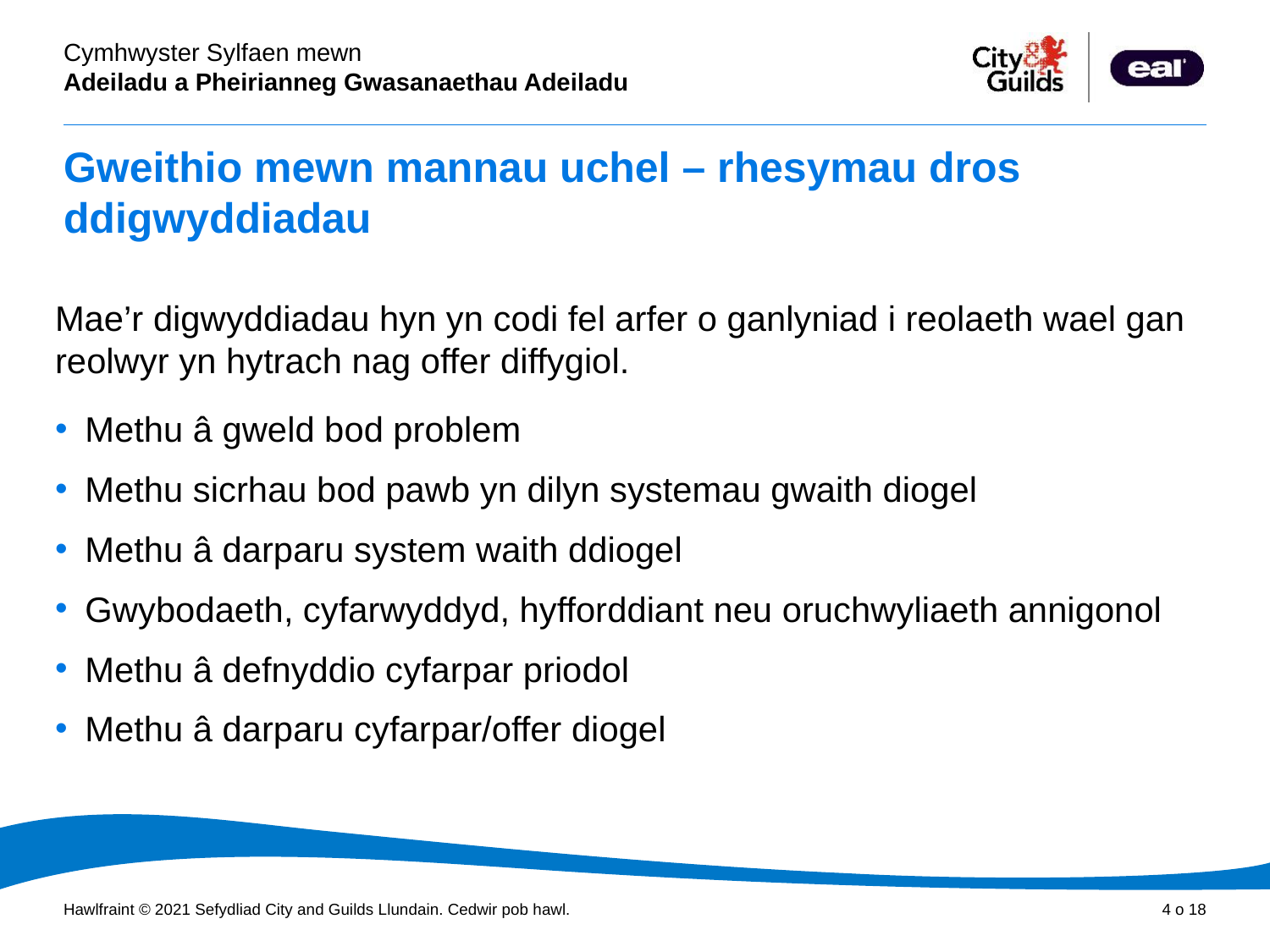

# Gweithio mewn mannau uchel – rhesymau dros ddigwyddiadau
Mae’r digwyddiadau hyn yn codi fel arfer o ganlyniad i reolaeth wael gan reolwyr yn hytrach nag offer diffygiol.
Methu â gweld bod problem
Methu sicrhau bod pawb yn dilyn systemau gwaith diogel
Methu â darparu system waith ddiogel
Gwybodaeth, cyfarwyddyd, hyfforddiant neu oruchwyliaeth annigonol
Methu â defnyddio cyfarpar priodol
Methu â darparu cyfarpar/offer diogel